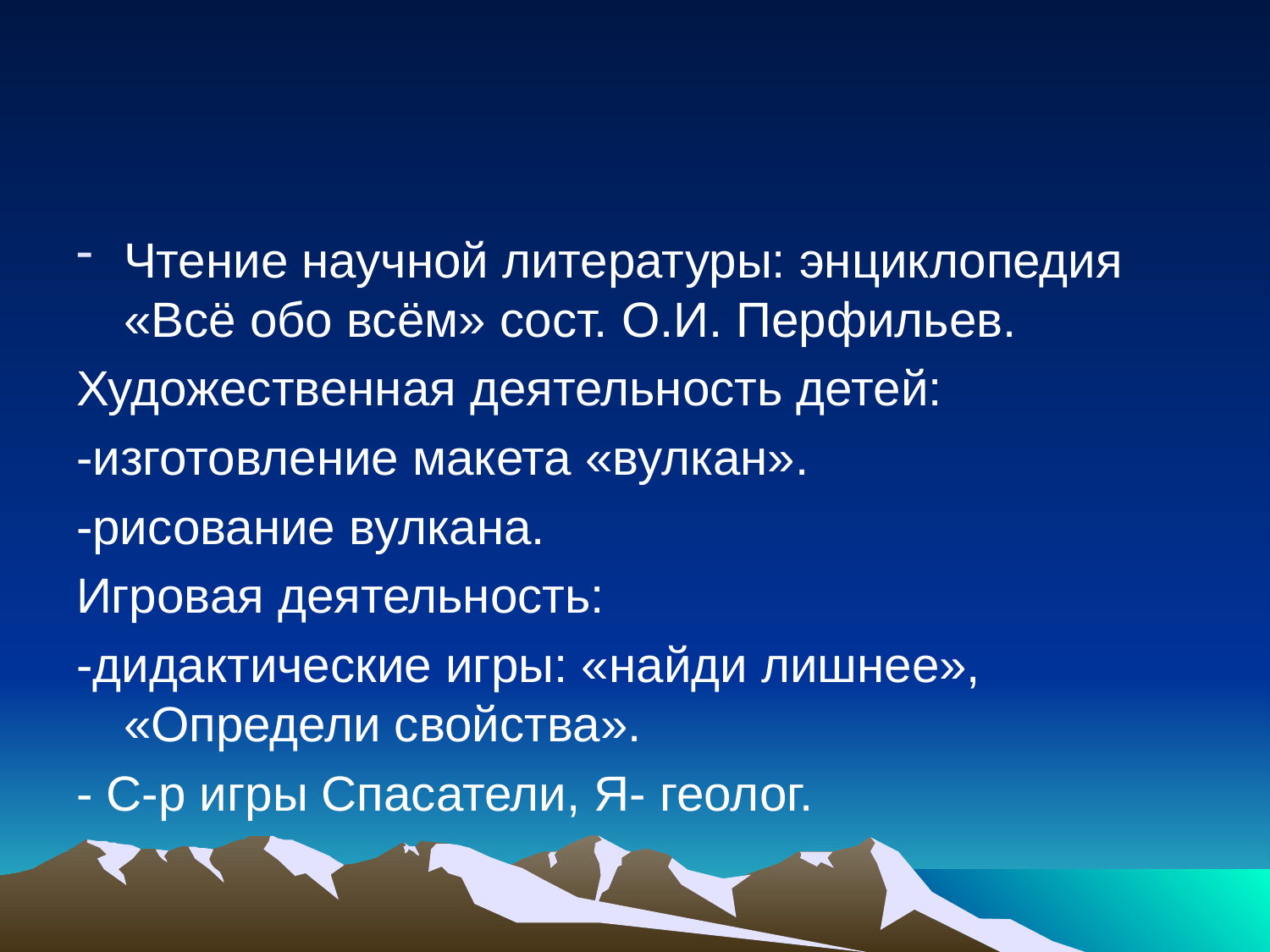

Чтение научной литературы: энциклопедия «Всё обо всём» сост. О.И. Перфильев.
Художественная деятельность детей:
-изготовление макета «вулкан».
-рисование вулкана.
Игровая деятельность:
-дидактические игры: «найди лишнее», «Определи свойства».
- С-р игры Спасатели, Я- геолог.